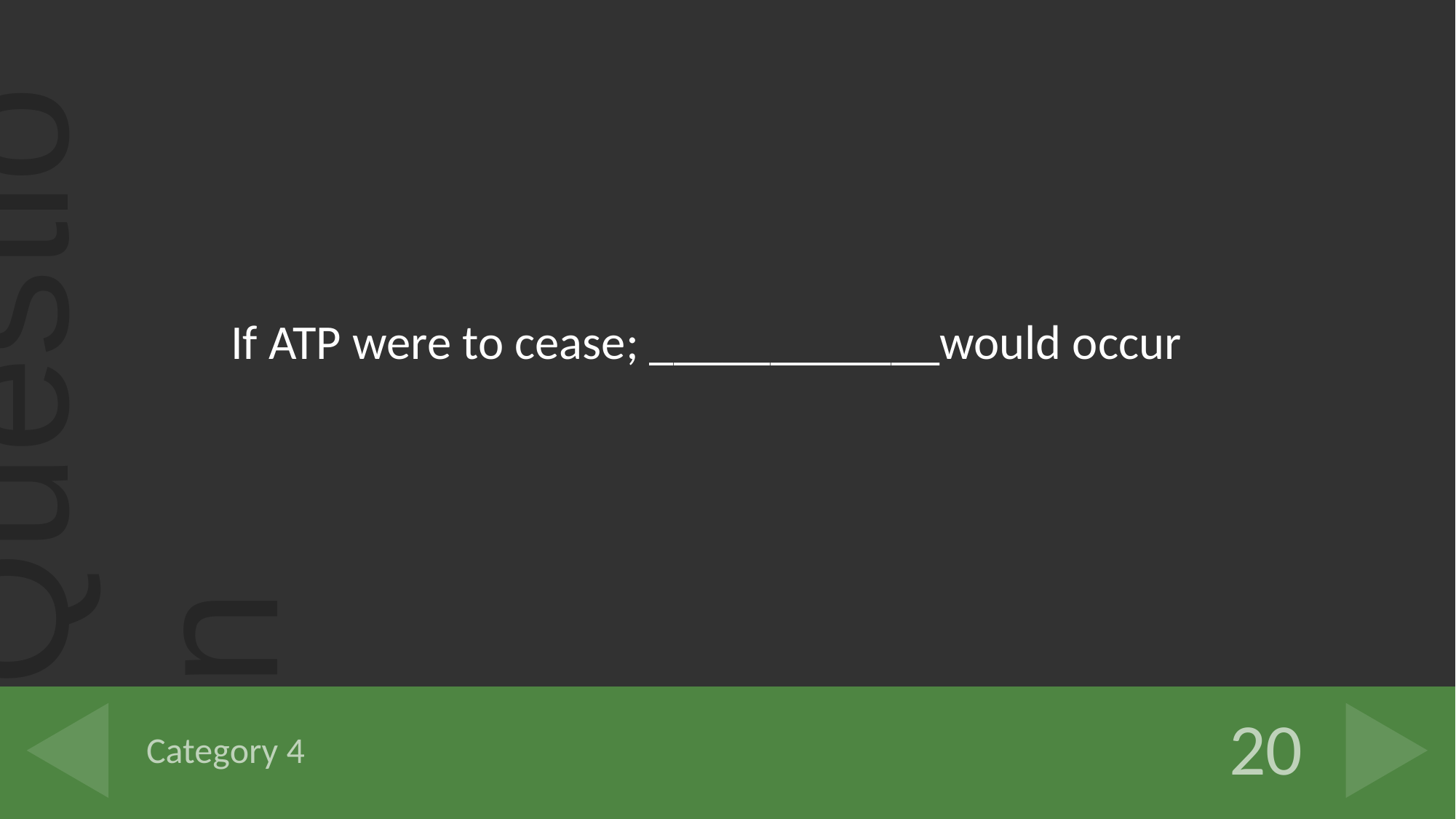

If ATP were to cease; ____________would occur
# Category 4
20